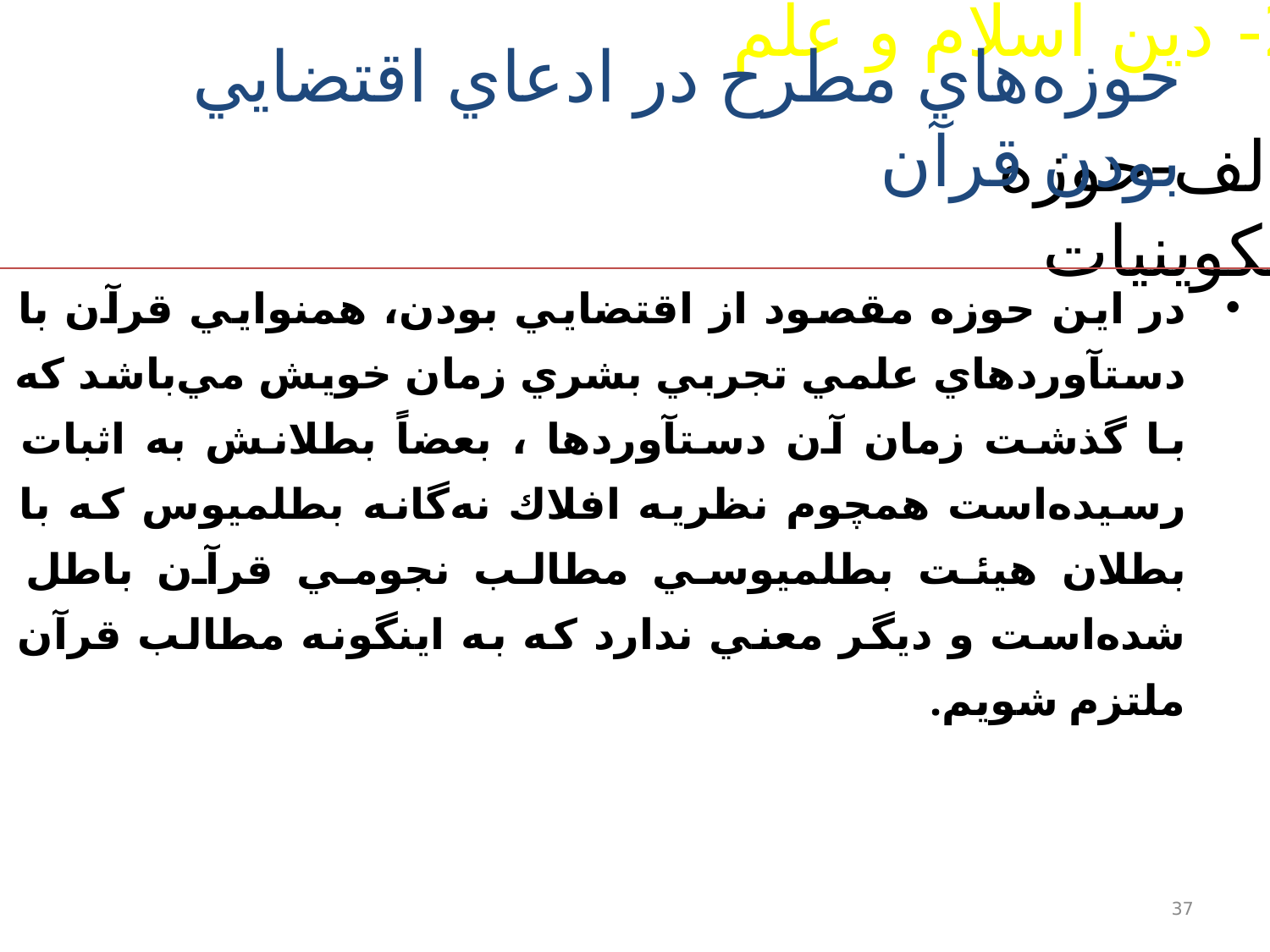

2- دین اسلام و علم
حوزه‌هاي مطرح در ادعاي اقتضايي بودن قرآن
# الف-حوزه تكوينيات
در اين حوزه مقصود از اقتضايي بودن، همنوايي قرآن با دستآوردهاي علمي تجربي بشري زمان خويش مي‌باشد كه با گذشت زمان آن دستآوردها ، بعضاً بطلانش به اثبات رسيده‌است همچوم نظريه افلاك نه‌گانه بطلميوس كه با بطلان هيئت بطلميوسي مطالب نجومي قرآن باطل شده‌است و ديگر معني ندارد كه به اينگونه مطالب قرآن ملتزم شويم.

37